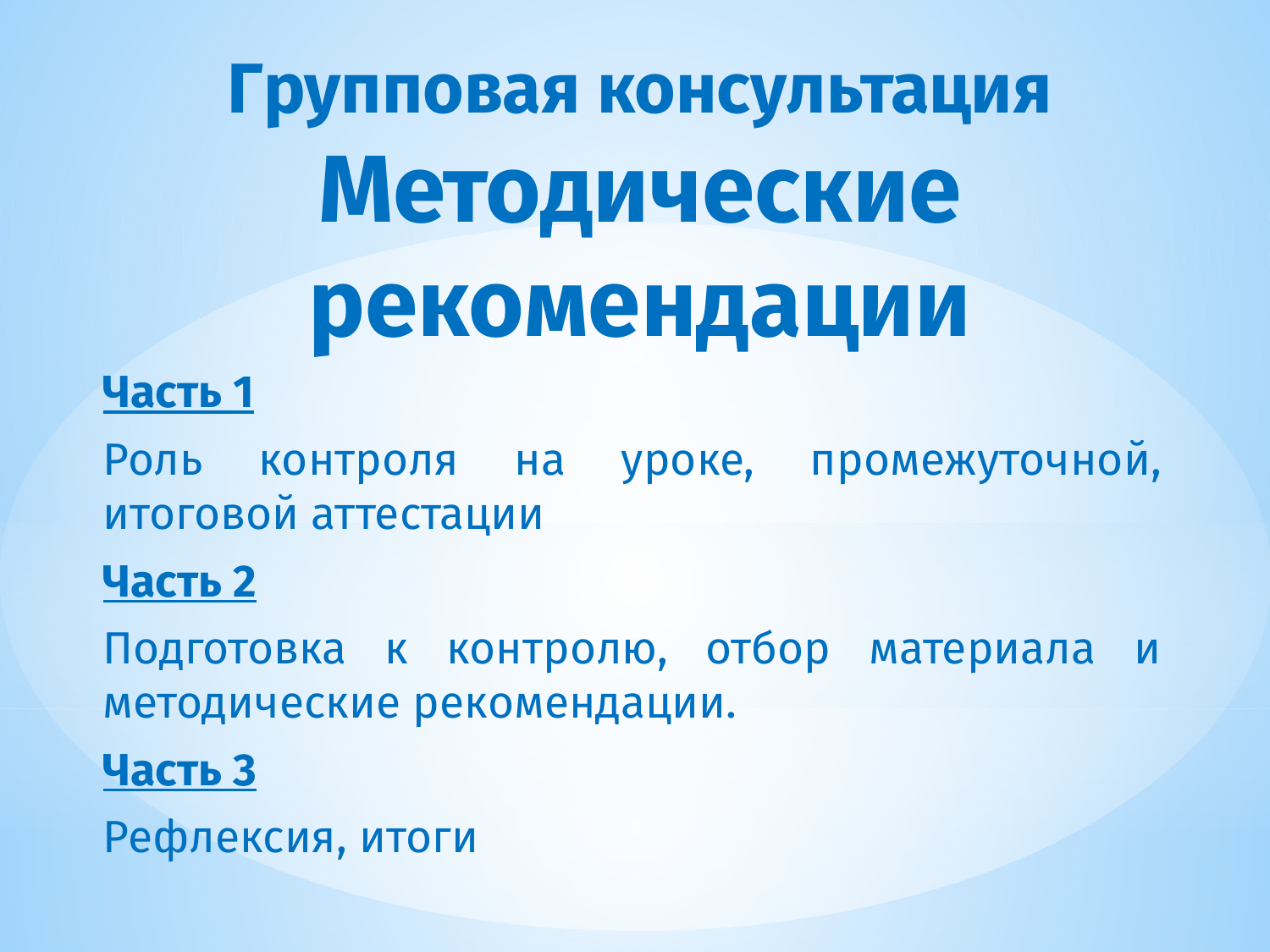

# Групповая консультация Методические рекомендации
Часть 1
Роль контроля на уроке, промежуточной, итоговой аттестации
Часть 2
Подготовка к контролю, отбор материала и методические рекомендации.
Часть 3
Рефлексия, итоги